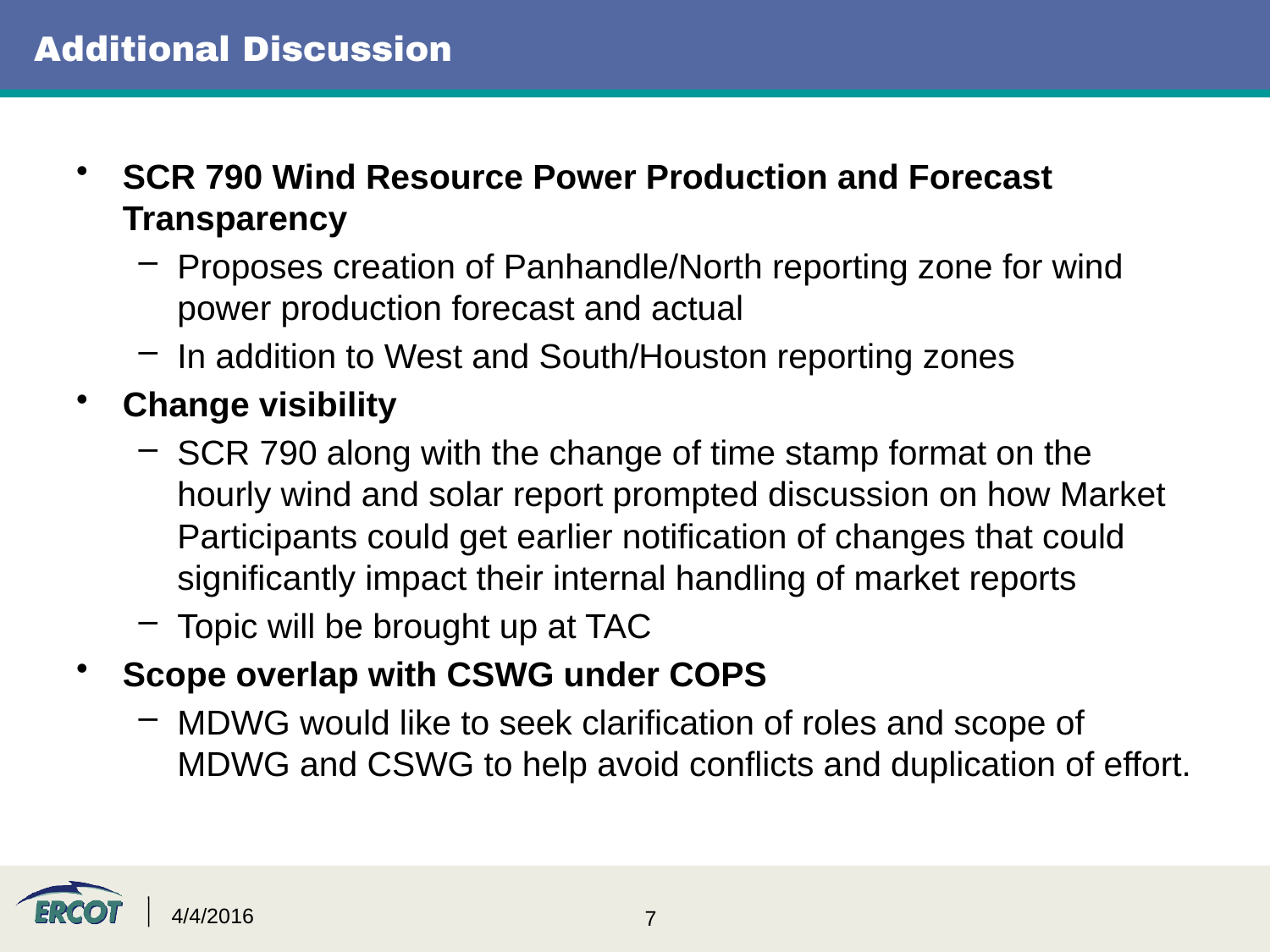

# Additional Discussion
SCR 790 Wind Resource Power Production and Forecast Transparency
Proposes creation of Panhandle/North reporting zone for wind power production forecast and actual
In addition to West and South/Houston reporting zones
Change visibility
SCR 790 along with the change of time stamp format on the hourly wind and solar report prompted discussion on how Market Participants could get earlier notification of changes that could significantly impact their internal handling of market reports
Topic will be brought up at TAC
Scope overlap with CSWG under COPS
MDWG would like to seek clarification of roles and scope of MDWG and CSWG to help avoid conflicts and duplication of effort.
4/4/2016